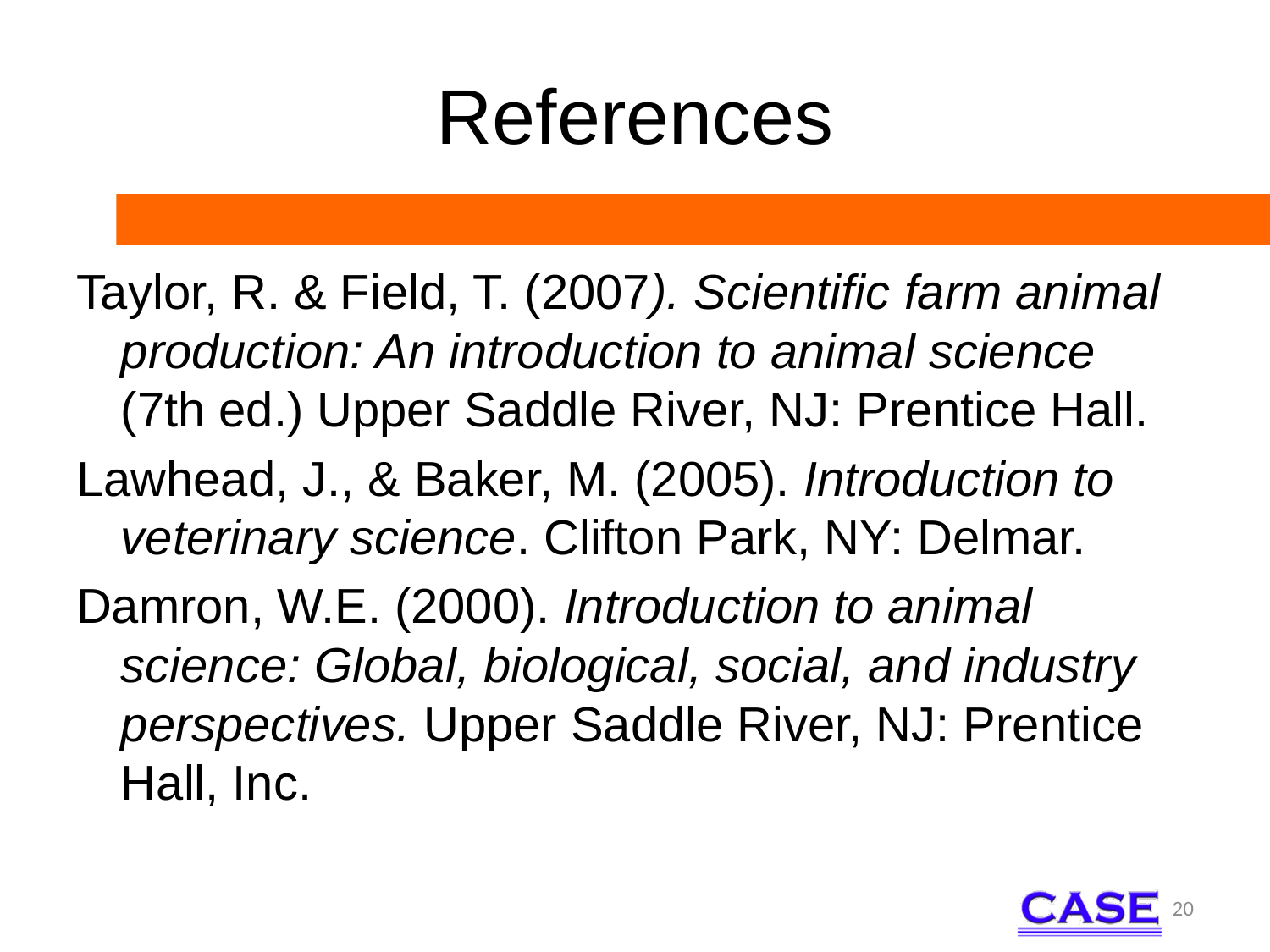

# References
Taylor, R. & Field, T. (2007). Scientific farm animal production: An introduction to animal science (7th ed.) Upper Saddle River, NJ: Prentice Hall.
Lawhead, J., & Baker, M. (2005). Introduction to veterinary science. Clifton Park, NY: Delmar.
Damron, W.E. (2000). Introduction to animal science: Global, biological, social, and industry perspectives. Upper Saddle River, NJ: Prentice Hall, Inc.
20